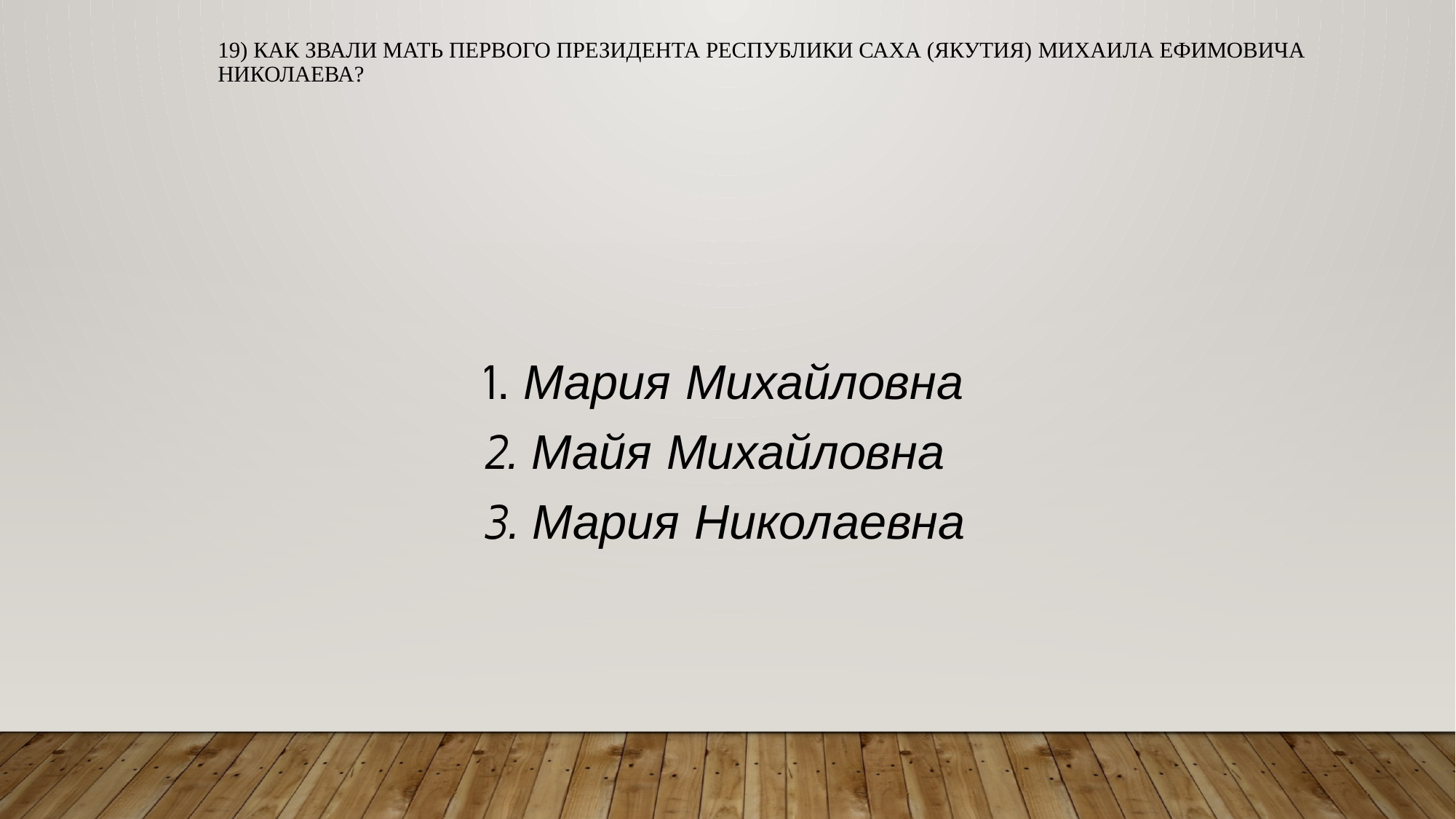

19) Как звали мать первого Президента Республики Саха (Якутия) Михаила Ефимовича Николаева?
1. Мария Михайловна
2. Майя Михайловна
3. Мария Николаевна